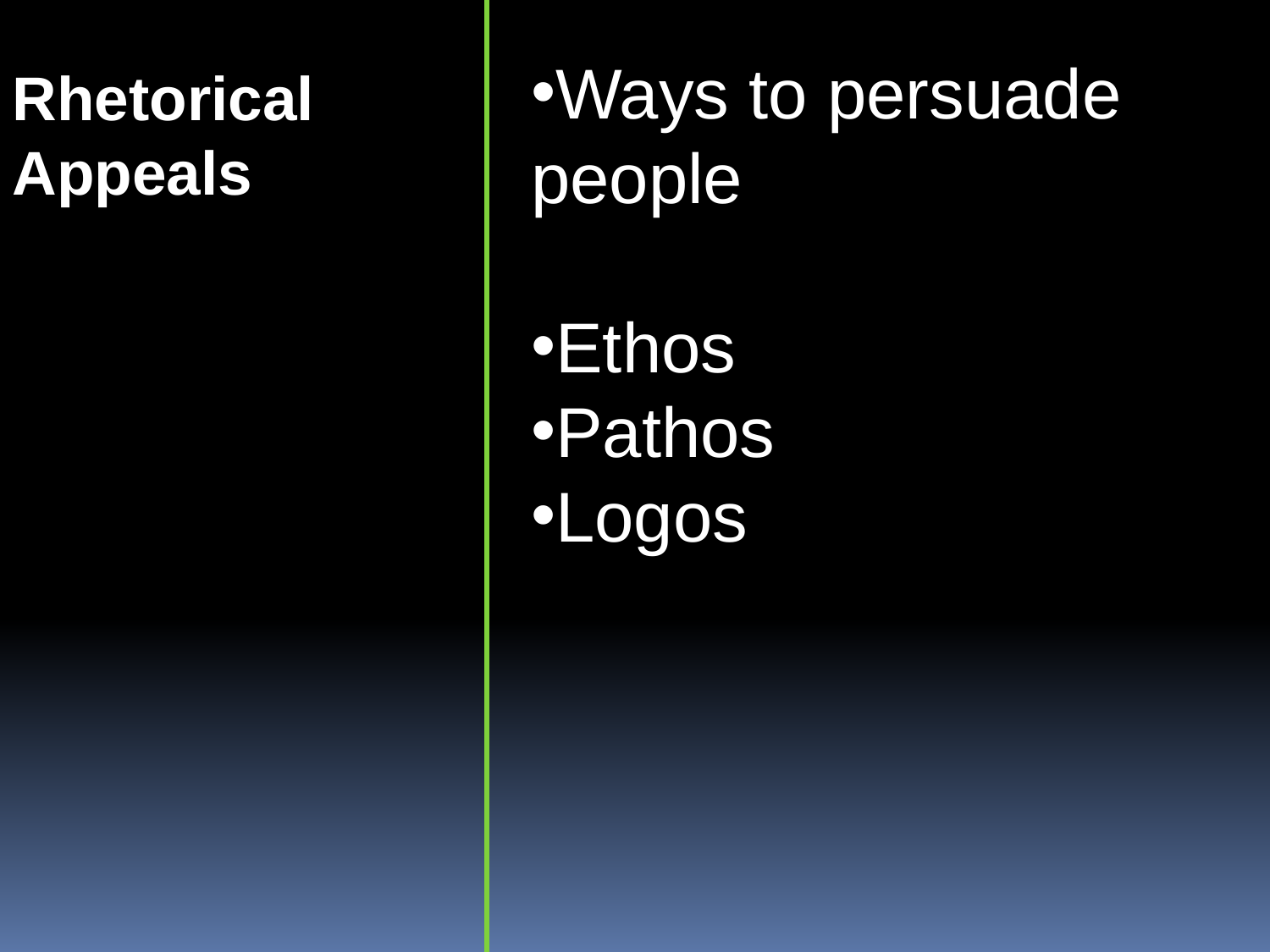

Ways to persuade people

Ethos
Pathos
Logos
Rhetorical Appeals